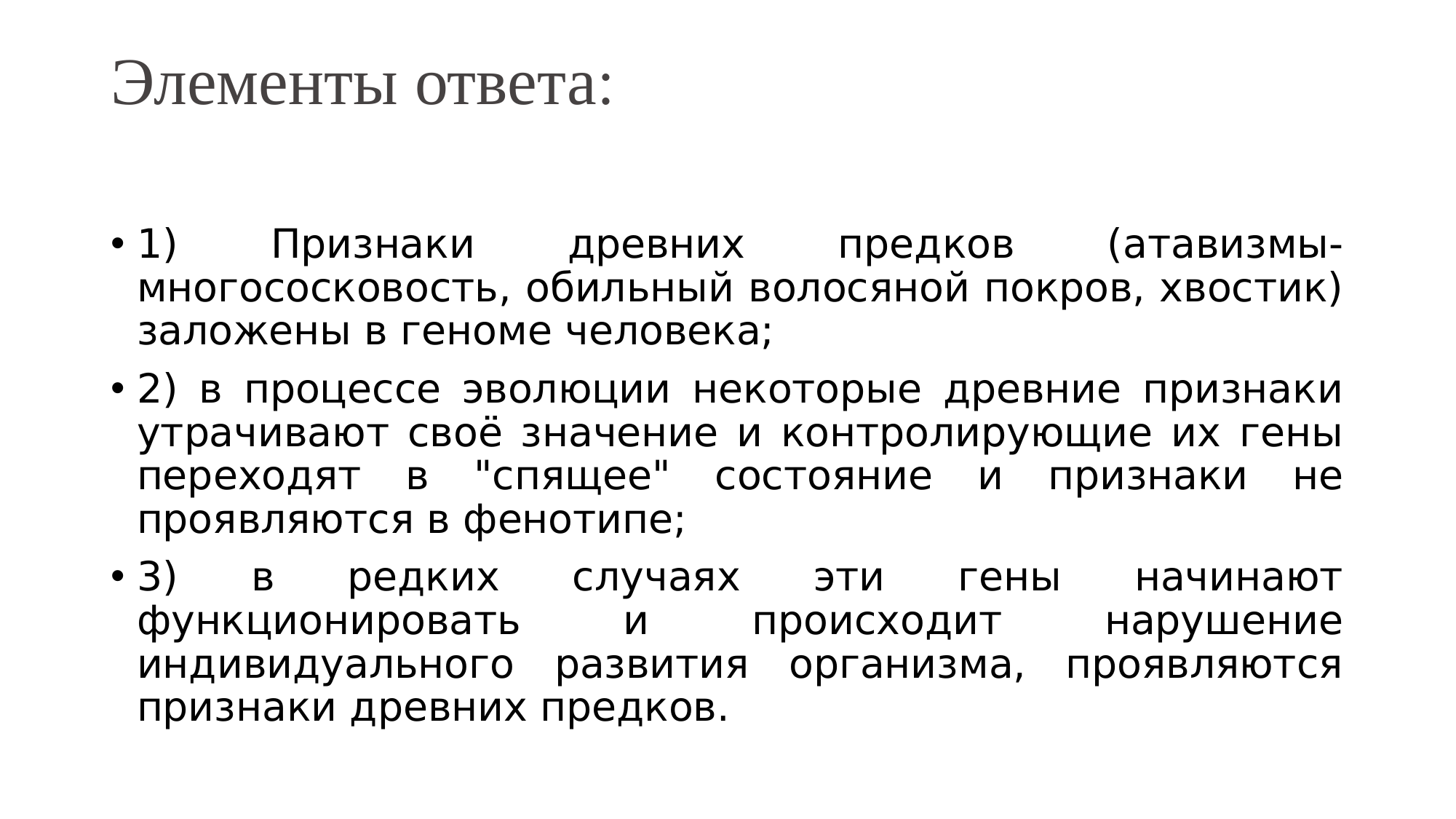

# Элементы ответа:
1) Признаки древних предков (атавизмы- многососковость, обильный волосяной покров, хвостик) заложены в геноме человека;
2) в процессе эволюции некоторые древние признаки утрачивают своё значение и контролирующие их гены переходят в "спящее" состояние и признаки не проявляются в фенотипе;
3) в редких случаях эти гены начинают функционировать и происходит нарушение индивидуального развития организма, проявляются признаки древних предков.